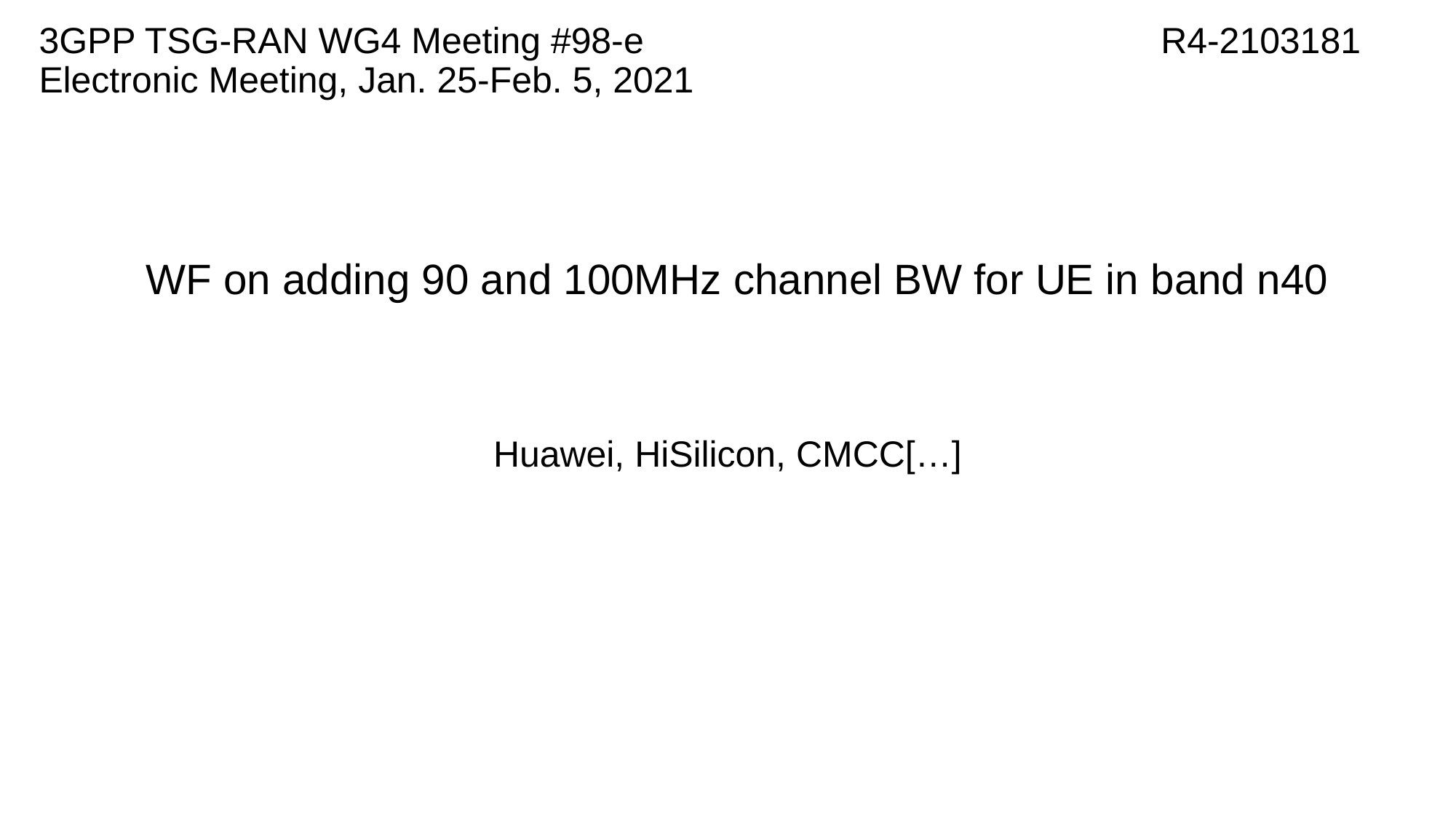

3GPP TSG-RAN WG4 Meeting #98-e					   R4-2103181 Electronic Meeting, Jan. 25-Feb. 5, 2021
# WF on adding 90 and 100MHz channel BW for UE in band n40
Huawei, HiSilicon, CMCC[…]